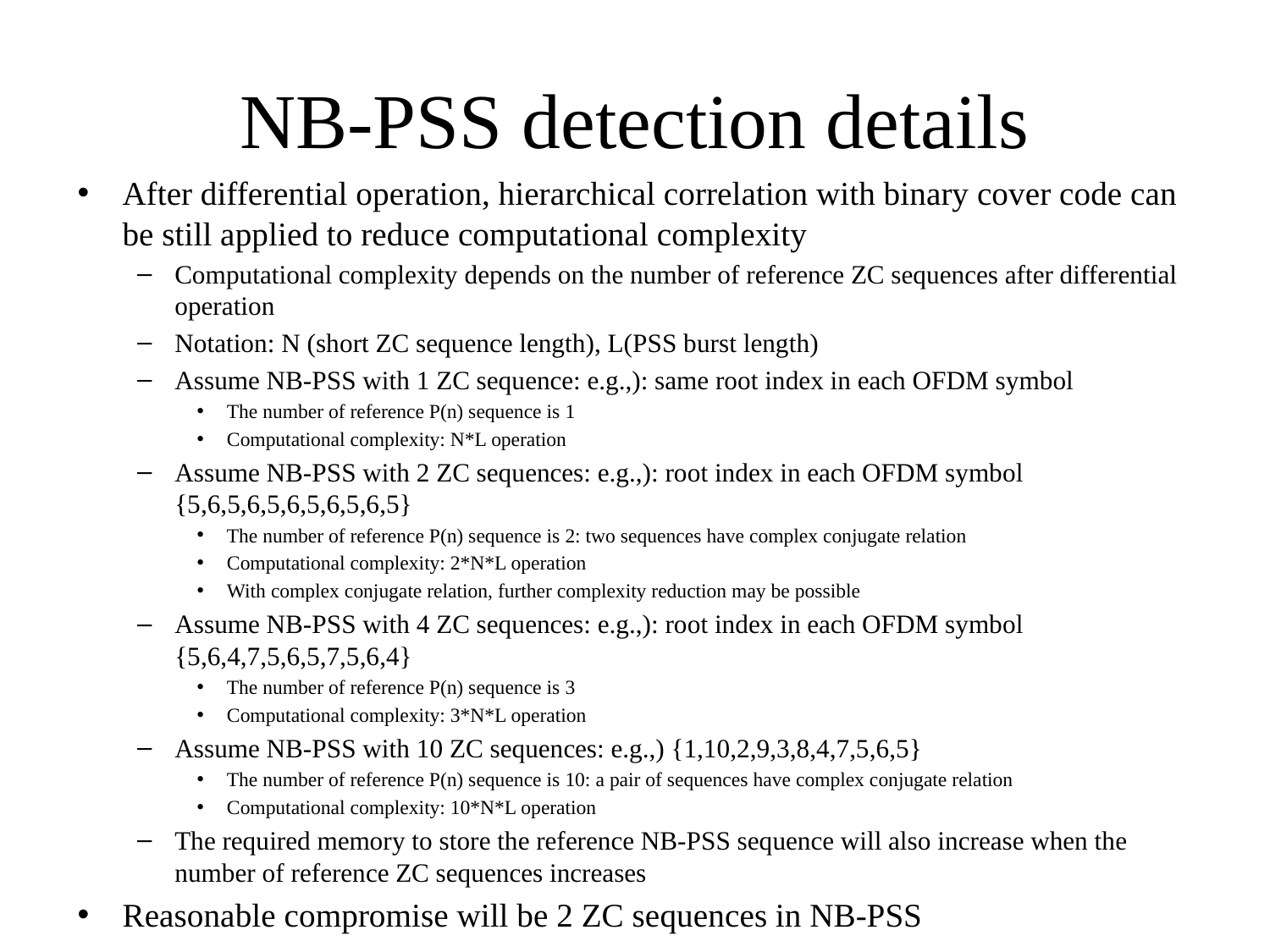

# NB-PSS detection details
After differential operation, hierarchical correlation with binary cover code can be still applied to reduce computational complexity
Computational complexity depends on the number of reference ZC sequences after differential operation
Notation: N (short ZC sequence length), L(PSS burst length)
Assume NB-PSS with 1 ZC sequence: e.g.,): same root index in each OFDM symbol
The number of reference P(n) sequence is 1
Computational complexity: N*L operation
Assume NB-PSS with 2 ZC sequences: e.g.,): root index in each OFDM symbol {5,6,5,6,5,6,5,6,5,6,5}
The number of reference P(n) sequence is 2: two sequences have complex conjugate relation
Computational complexity: 2*N*L operation
With complex conjugate relation, further complexity reduction may be possible
Assume NB-PSS with 4 ZC sequences: e.g.,): root index in each OFDM symbol {5,6,4,7,5,6,5,7,5,6,4}
The number of reference P(n) sequence is 3
Computational complexity: 3*N*L operation
Assume NB-PSS with 10 ZC sequences: e.g.,) {1,10,2,9,3,8,4,7,5,6,5}
The number of reference P(n) sequence is 10: a pair of sequences have complex conjugate relation
Computational complexity: 10*N*L operation
The required memory to store the reference NB-PSS sequence will also increase when the number of reference ZC sequences increases
Reasonable compromise will be 2 ZC sequences in NB-PSS